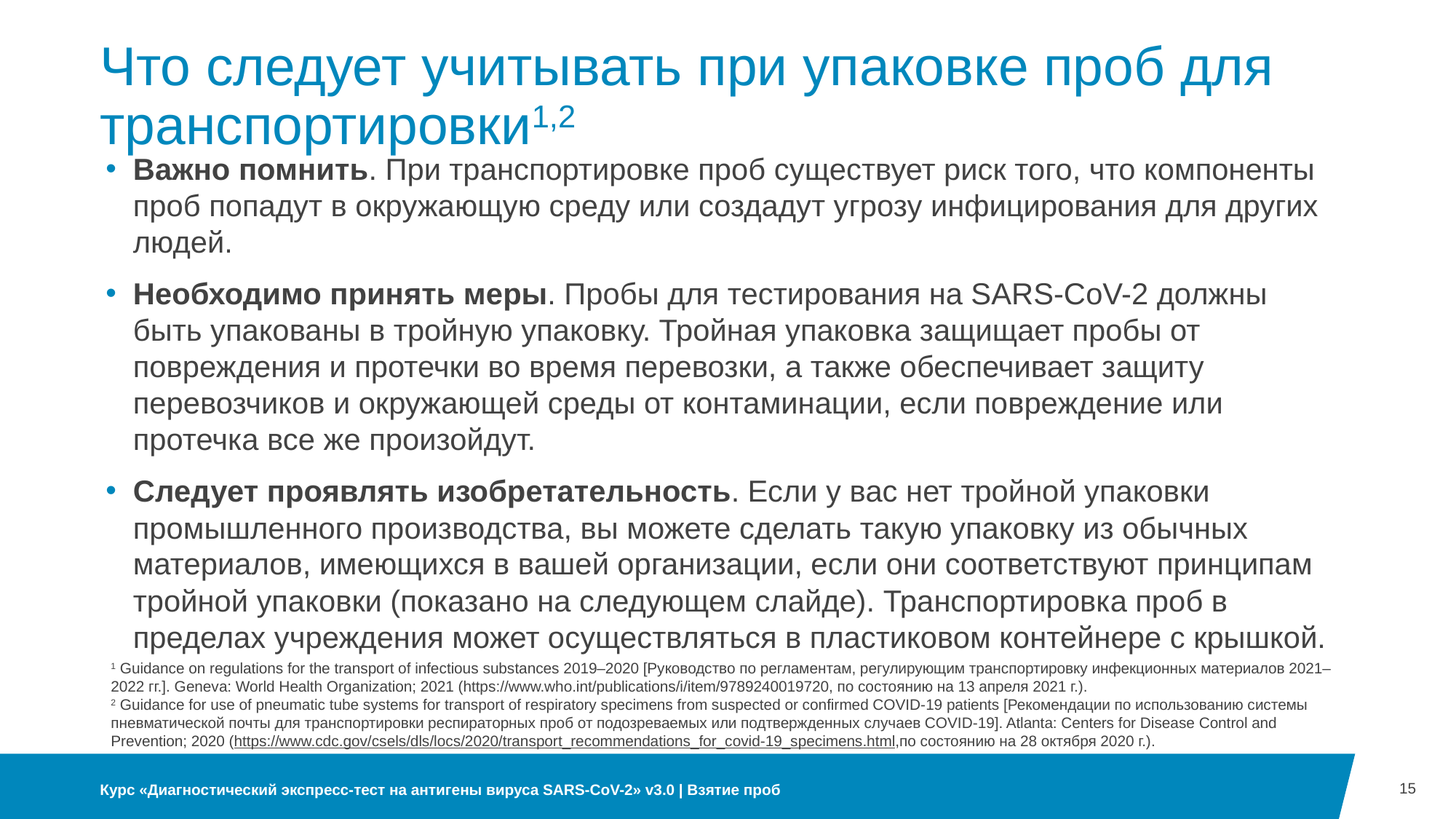

# Что следует учитывать при упаковке проб для транспортировки1,2
Важно помнить. При транспортировке проб существует риск того, что компоненты проб попадут в окружающую среду или создадут угрозу инфицирования для других людей.
Необходимо принять меры. Пробы для тестирования на SARS-CoV-2 должны быть упакованы в тройную упаковку. Тройная упаковка защищает пробы от повреждения и протечки во время перевозки, а также обеспечивает защиту перевозчиков и окружающей среды от контаминации, если повреждение или протечка все же произойдут.
Следует проявлять изобретательность. Если у вас нет тройной упаковки промышленного производства, вы можете сделать такую упаковку из обычных материалов, имеющихся в вашей организации, если они соответствуют принципам тройной упаковки (показано на следующем слайде). Транспортировка проб в пределах учреждения может осуществляться в пластиковом контейнере с крышкой.

1 Guidance on regulations for the transport of infectious substances 2019–2020 [Руководство по регламентам, регулирующим транспортировку инфекционных материалов 2021–2022 гг.]. Geneva: World Health Organization; 2021 (https://www.who.int/publications/i/item/9789240019720, по состоянию на 13 апреля 2021 г.).
2 Guidance for use of pneumatic tube systems for transport of respiratory specimens from suspected or confirmed COVID-19 patients [Рекомендации по использованию системы пневматической почты для транспортировки респираторных проб от подозреваемых или подтвержденных случаев COVID-19]. Atlanta: Centers for Disease Control and Prevention; 2020 (https://www.cdc.gov/csels/dls/locs/2020/transport_recommendations_for_covid-19_specimens.html,по состоянию на 28 октября 2020 г.).
15
Курс «Диагностический экспресс-тест на антигены вируса SARS-CoV-2» v3.0 | Взятие проб